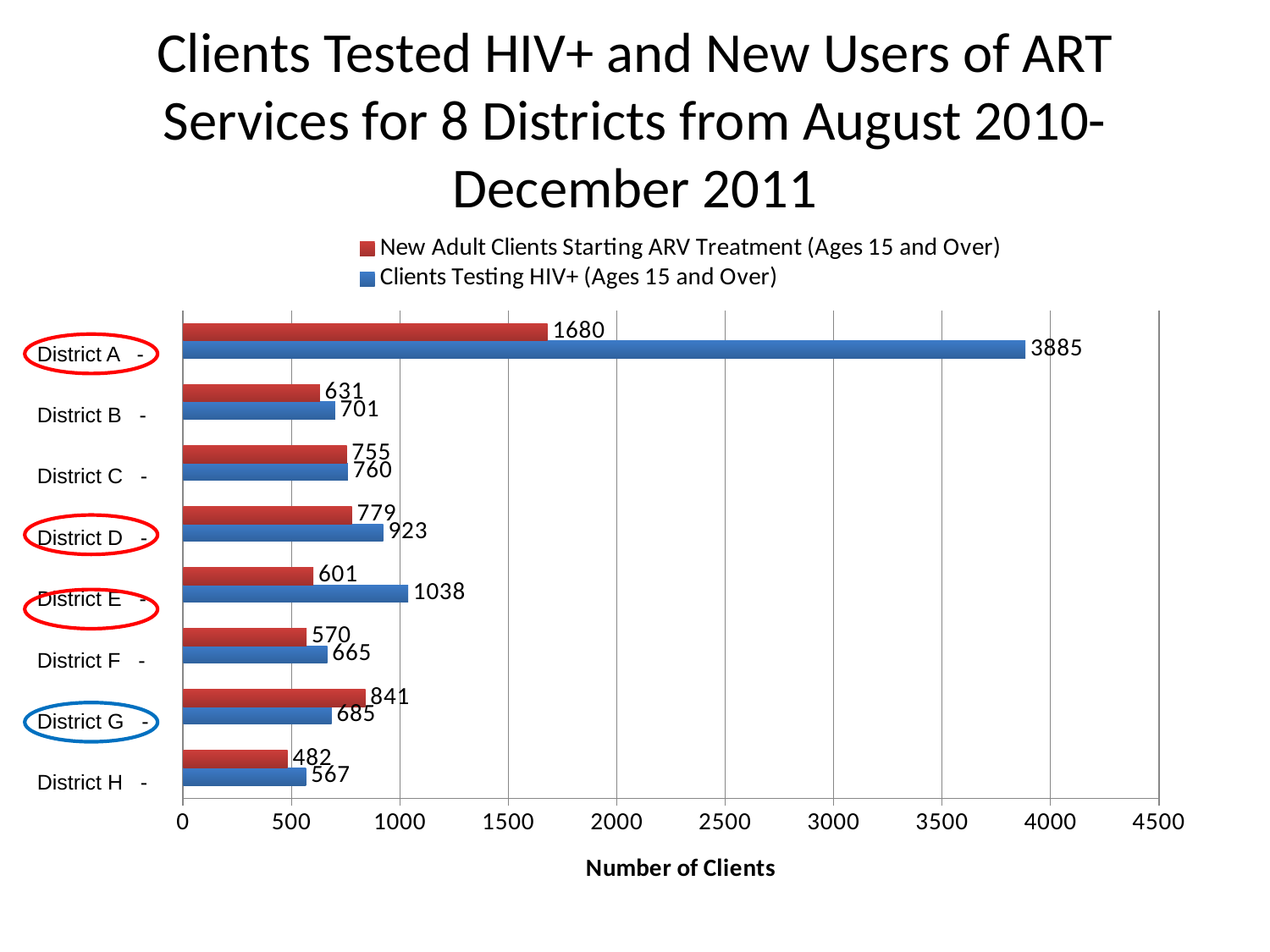

# Clients Tested HIV+ and New Users of ART Services for 8 Districts from August 2010-December 2011

### Chart

| Category | Clients Testing HIV+ (Ages 15 and Over) | New Adult Clients Starting ARV Treatment (Ages 15 and Over) |
|---|---|---|
| Rutsiro | 567.0 | 482.0 |
| Nyamasheke | 685.0 | 841.0 |
| Nyamagabe | 665.0 | 570.0 |
| Ngoma | 1038.0 | 601.0 |
| Muhanga | 923.0 | 779.0 |
| Karongi | 760.0 | 755.0 |
| Gicumbi | 701.0 | 631.0 |
| Gasabo | 3885.0 | 1680.0 |
District A   -

District B   -

District C   -

District D   -

District E   -

District F   -

District G   -

District H   -